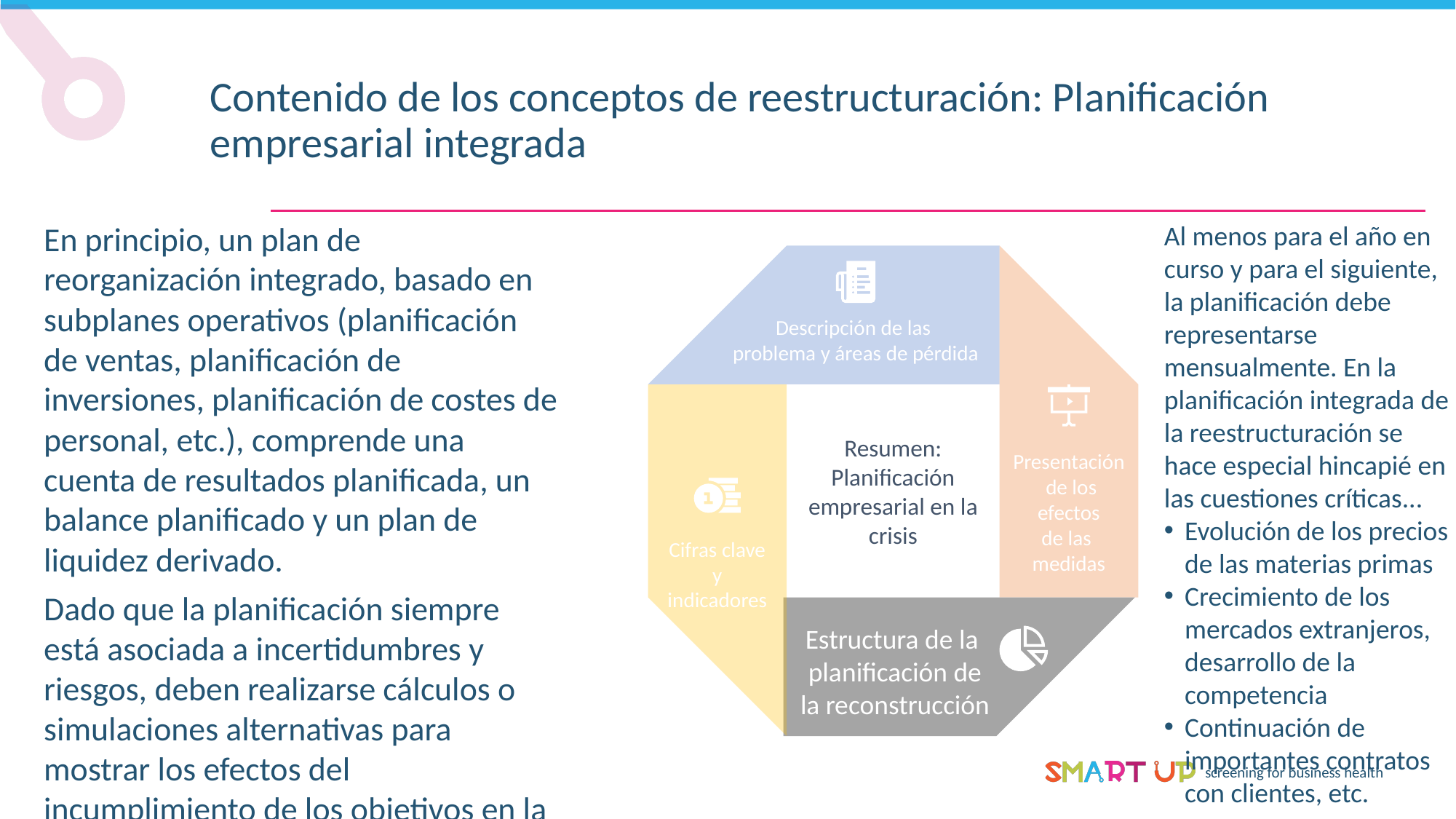

Contenido de los conceptos de reestructuración: Planificación empresarial integrada
En principio, un plan de reorganización integrado, basado en subplanes operativos (planificación de ventas, planificación de inversiones, planificación de costes de personal, etc.), comprende una cuenta de resultados planificada, un balance planificado y un plan de liquidez derivado.
Dado que la planificación siempre está asociada a incertidumbres y riesgos, deben realizarse cálculos o simulaciones alternativas para mostrar los efectos del incumplimiento de los objetivos en la liquidez y otros parámetros importantes.

Al menos para el año en curso y para el siguiente, la planificación debe representarse mensualmente. En la planificación integrada de la reestructuración se hace especial hincapié en las cuestiones críticas...
Evolución de los precios de las materias primas
Crecimiento de los mercados extranjeros, desarrollo de la competencia
Continuación de importantes contratos con clientes, etc.

Descripción de las
problema y áreas de pérdida

Resumen: Planificación empresarial en la crisis
Presentación
 de los
 efectos
de las
medidas

Cifras clave
y
indicadores

Estructura de la
planificación de la reconstrucción